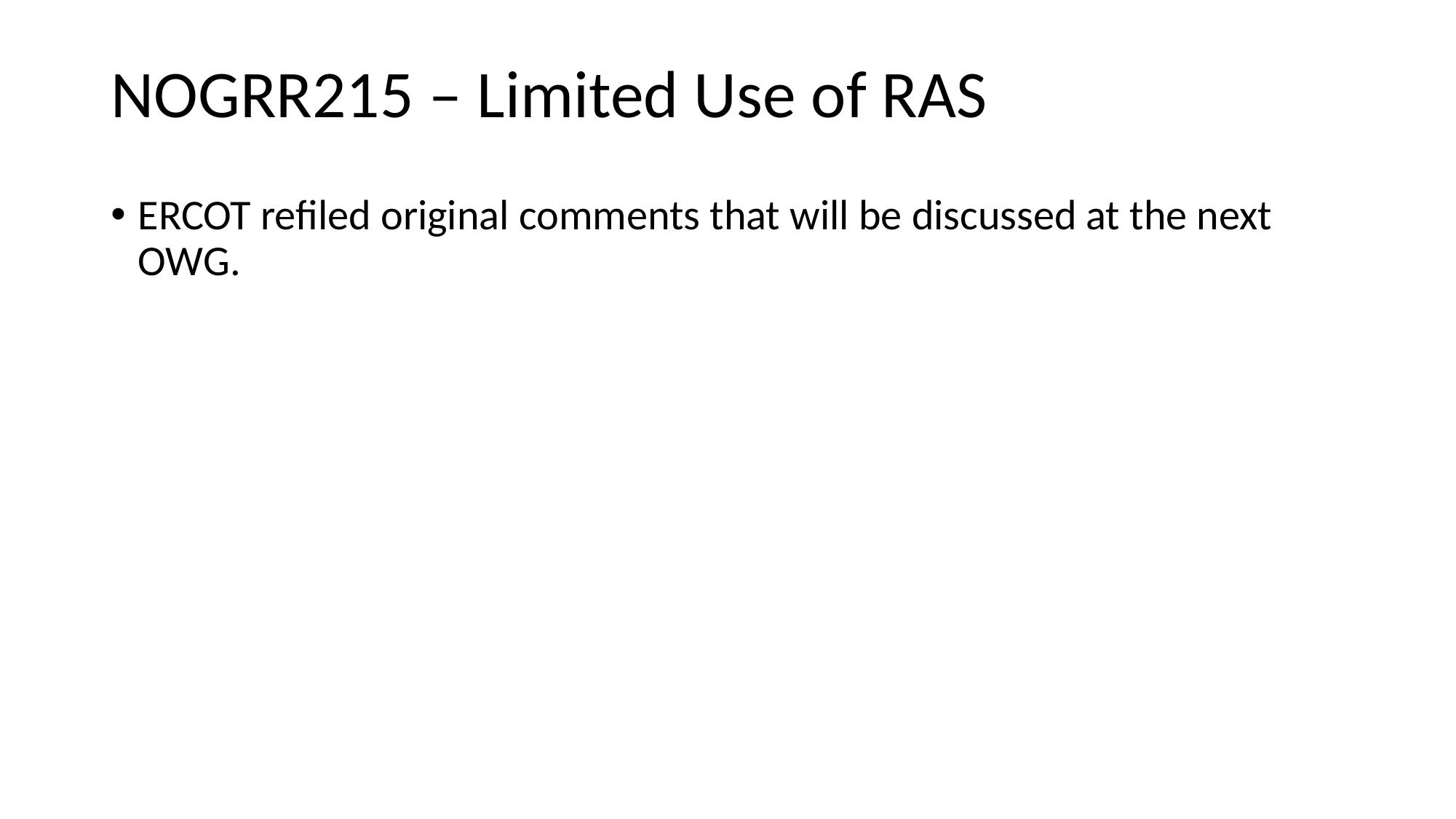

# NOGRR215 – Limited Use of RAS
ERCOT refiled original comments that will be discussed at the next OWG.